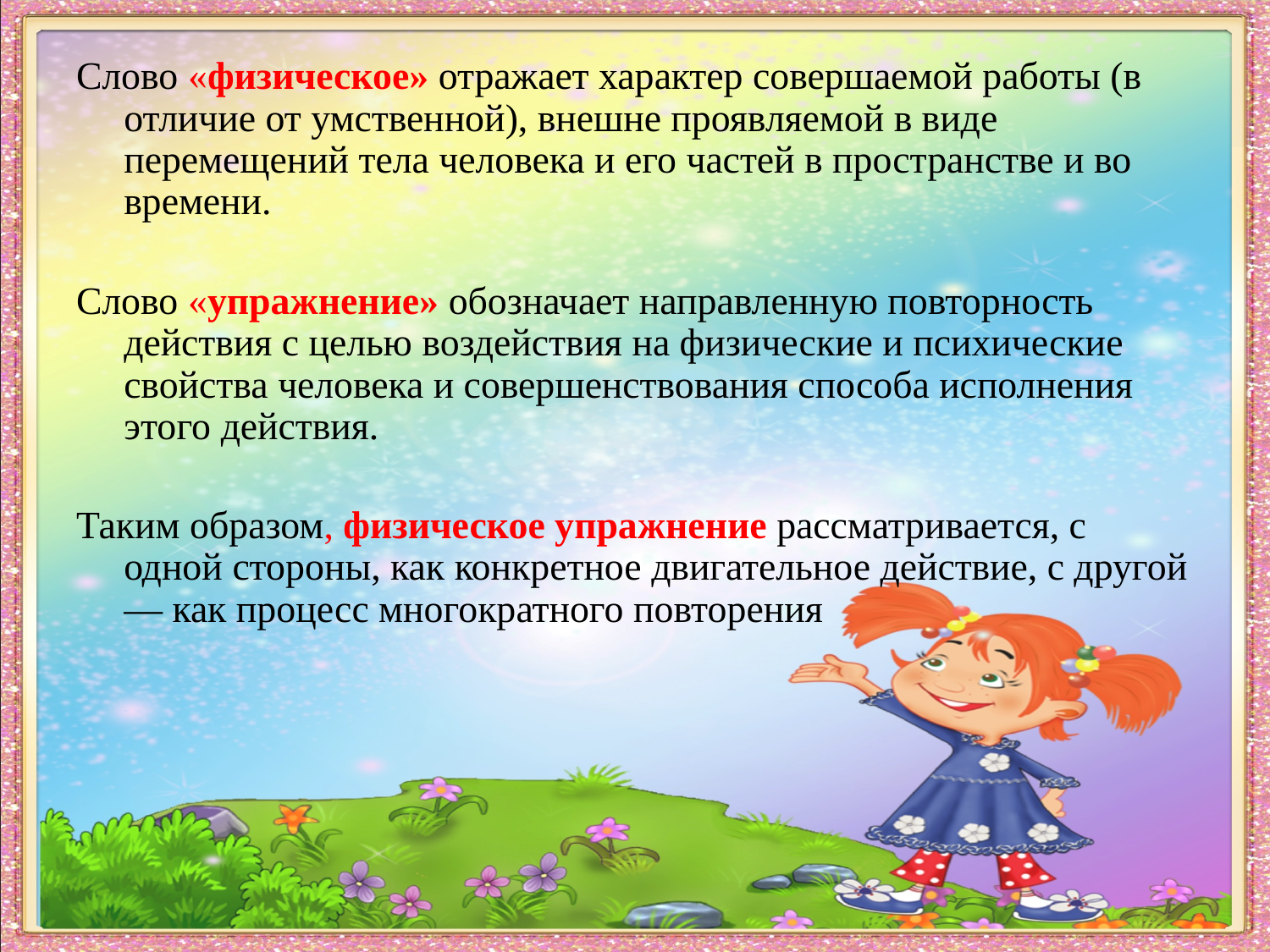

Слово «физическое» отражает характер совершаемой работы (в отличие от умственной), внешне проявляемой в виде перемещений тела человека и его частей в пространстве и во времени.

Слово «упражнение» обозначает направленную повторность действия с целью воздействия на физические и психические свойства человека и совершенствования способа исполнения этого действия.

Таким образом, физическое упражнение рассматривается, с одной стороны, как конкретное двигательное действие, с другой — как процесс многократного повторения